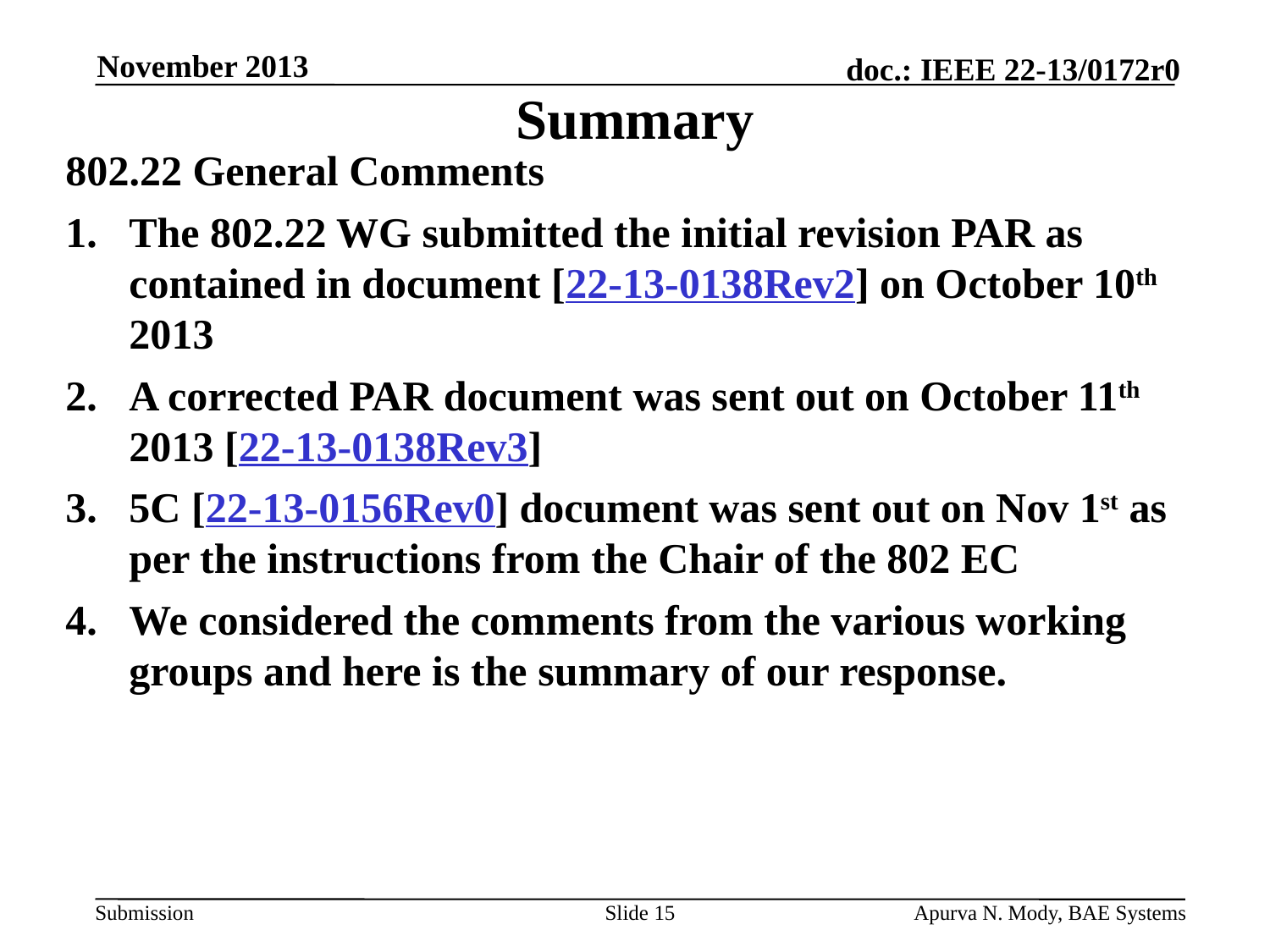

November 2013
# Summary
802.22 General Comments
The 802.22 WG submitted the initial revision PAR as contained in document [22-13-0138Rev2] on October 10th 2013
A corrected PAR document was sent out on October 11th 2013 [22-13-0138Rev3]
5C [22-13-0156Rev0] document was sent out on Nov 1st as per the instructions from the Chair of the 802 EC
We considered the comments from the various working groups and here is the summary of our response.

Slide 15
Apurva N. Mody, BAE Systems